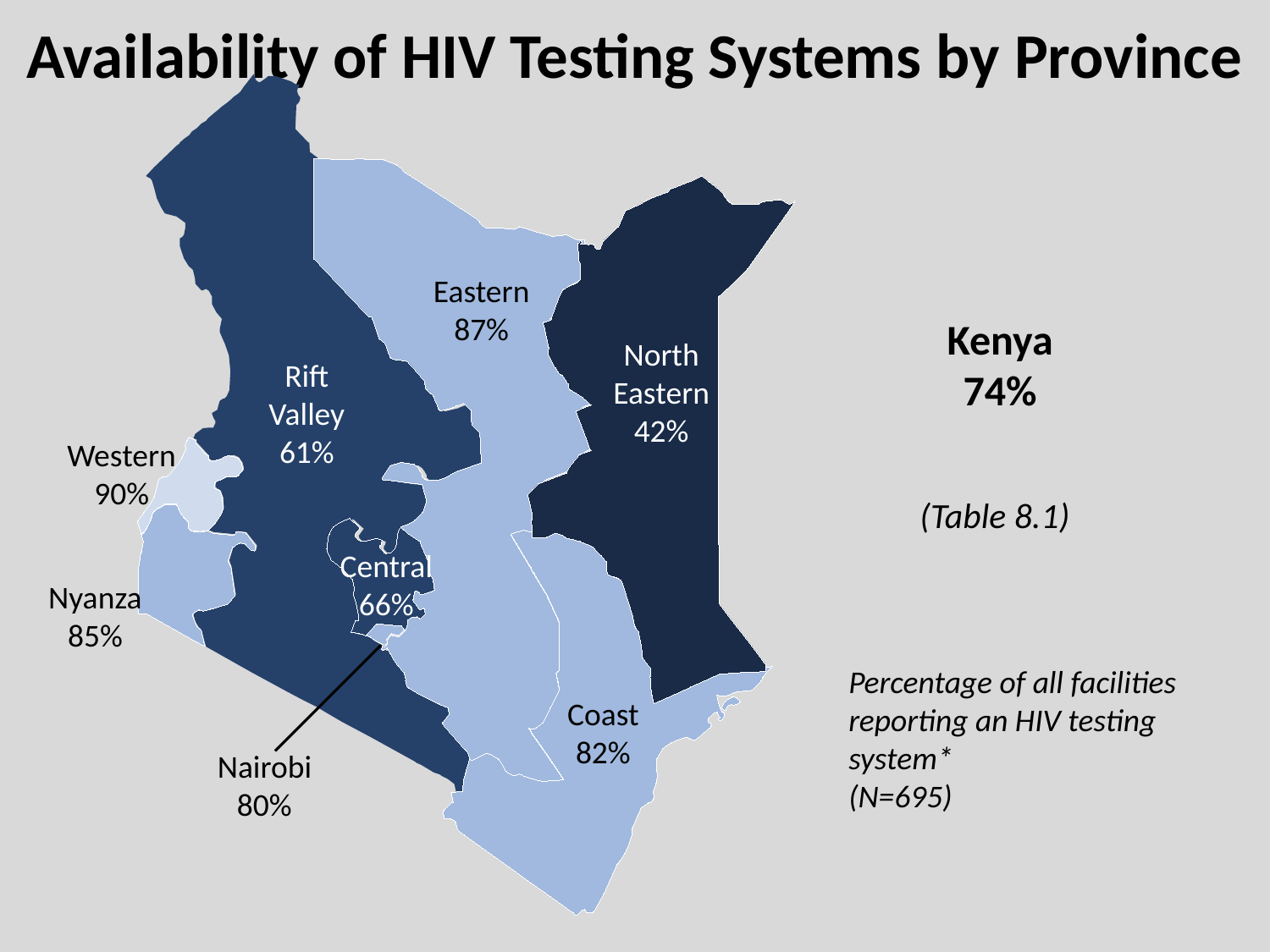

# Availability of HIV Testing Systems by Province

Eastern
87%
Kenya
74%
North Eastern
42%
Rift Valley
61%
Western
90%
(Table 8.1)
Central
66%
Nyanza
85%
Percentage of all facilities reporting an HIV testing system*
(N=695)
Coast
82%
Nairobi
80%